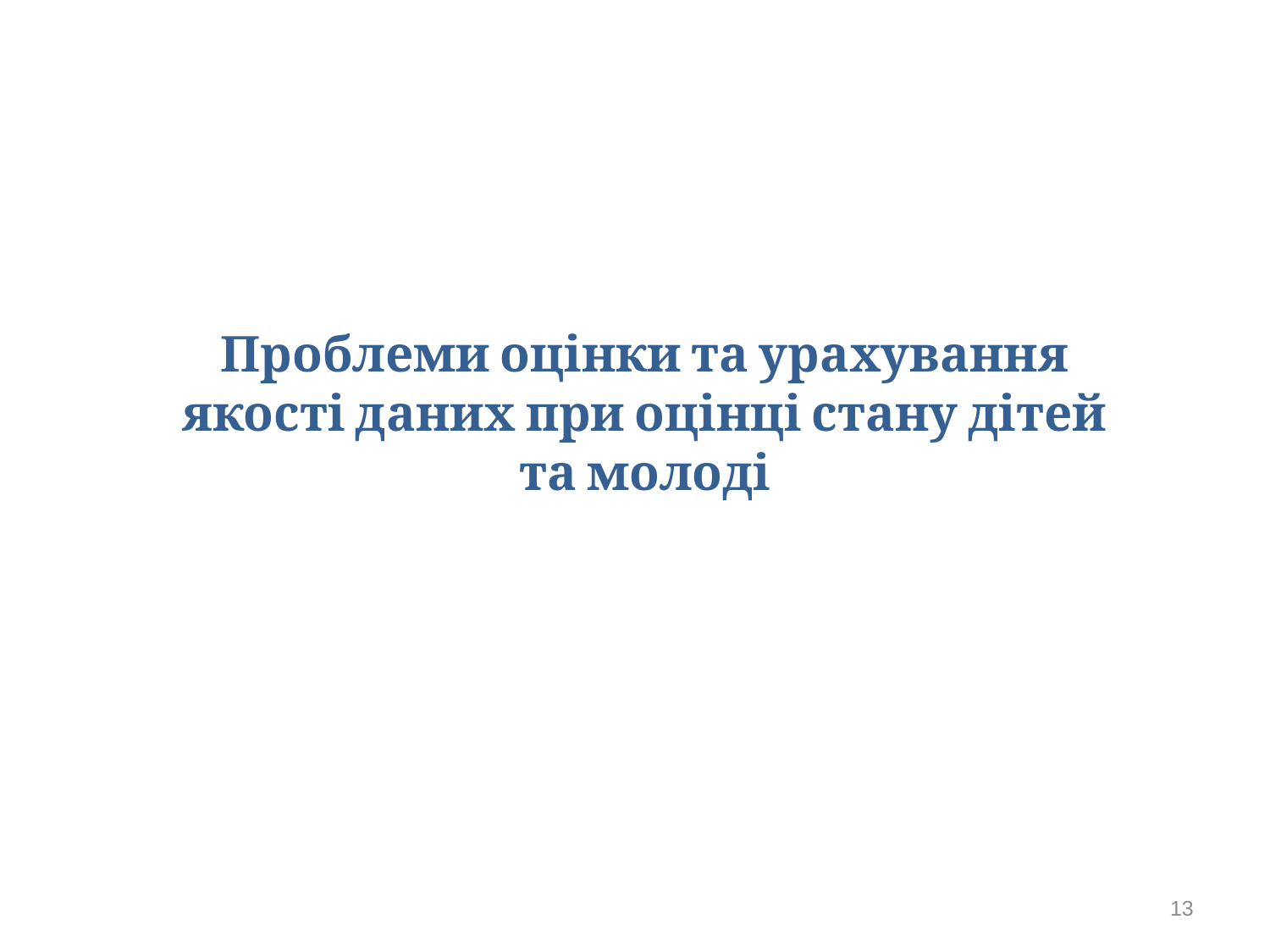

Проблеми оцінки та урахування якості даних при оцінці стану дітей та молоді
13